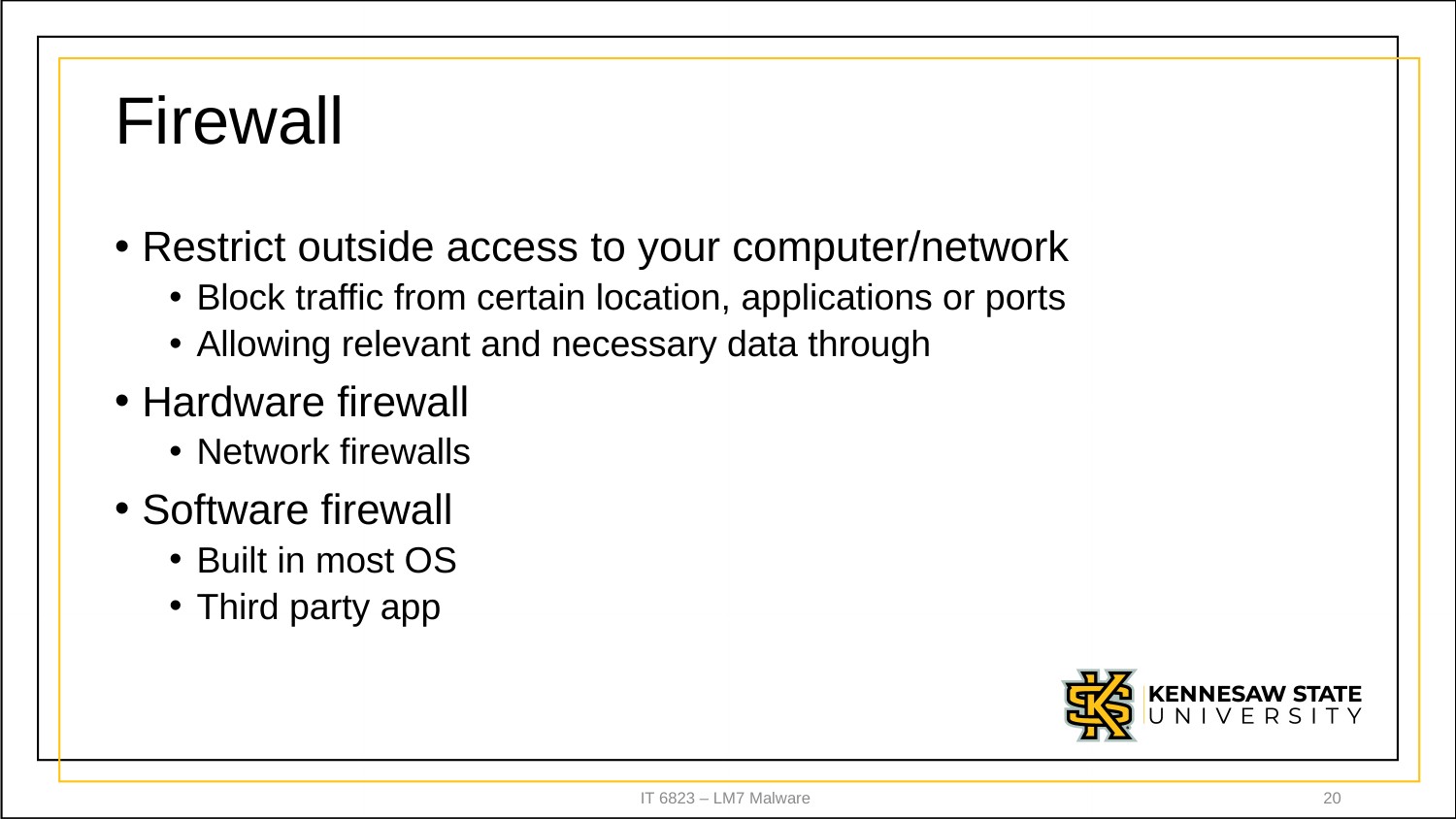

# Firewall
Restrict outside access to your computer/network
Block traffic from certain location, applications or ports
Allowing relevant and necessary data through
Hardware firewall
Network firewalls
Software firewall
Built in most OS
Third party app
IT 6823 – LM7 Malware
20